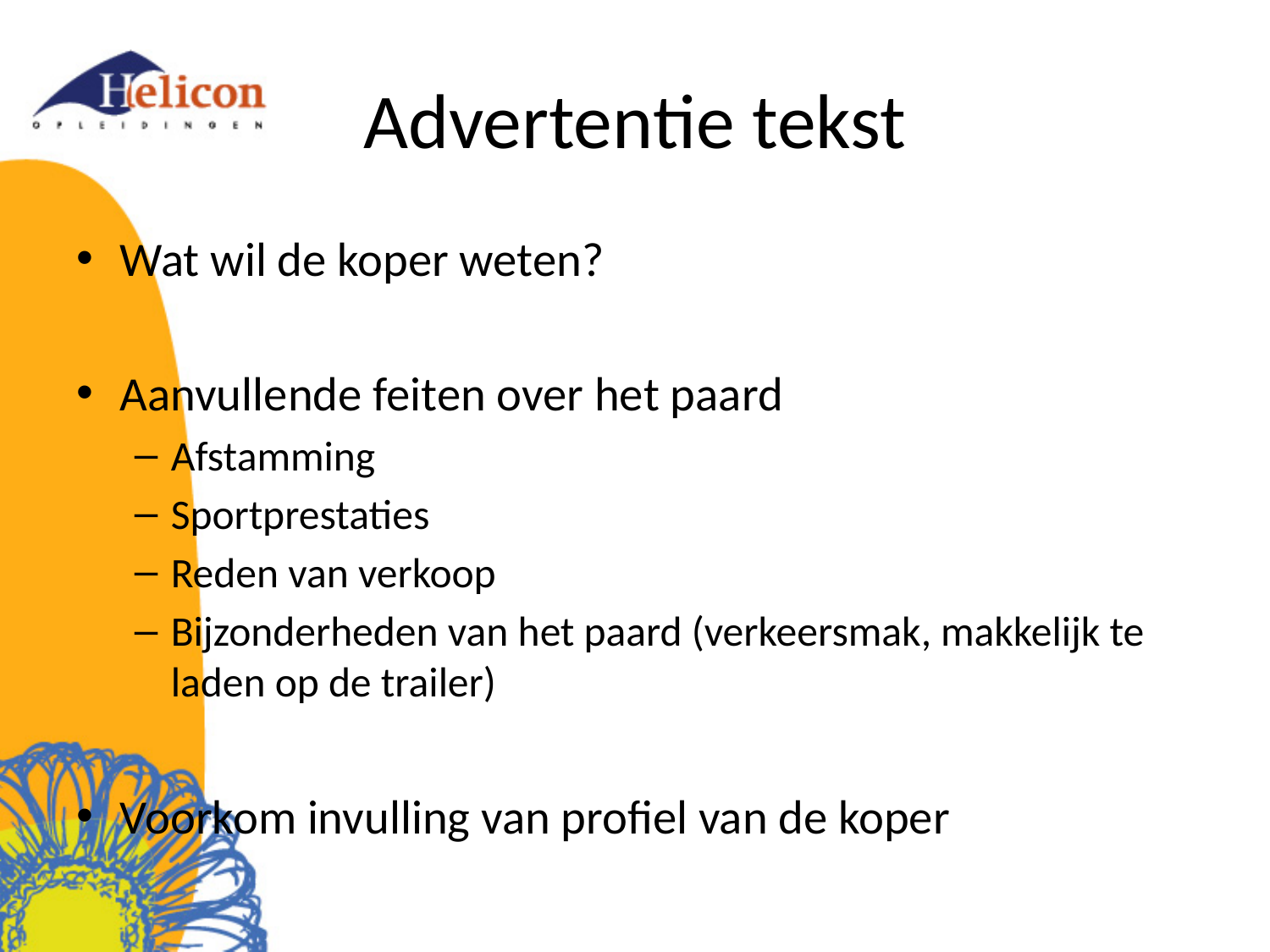

# Advertentie tekst
Wat wil de koper weten?

Aanvullende feiten over het paard
Afstamming
Sportprestaties
Reden van verkoop
Bijzonderheden van het paard (verkeersmak, makkelijk te laden op de trailer)

Voorkom invulling van profiel van de koper